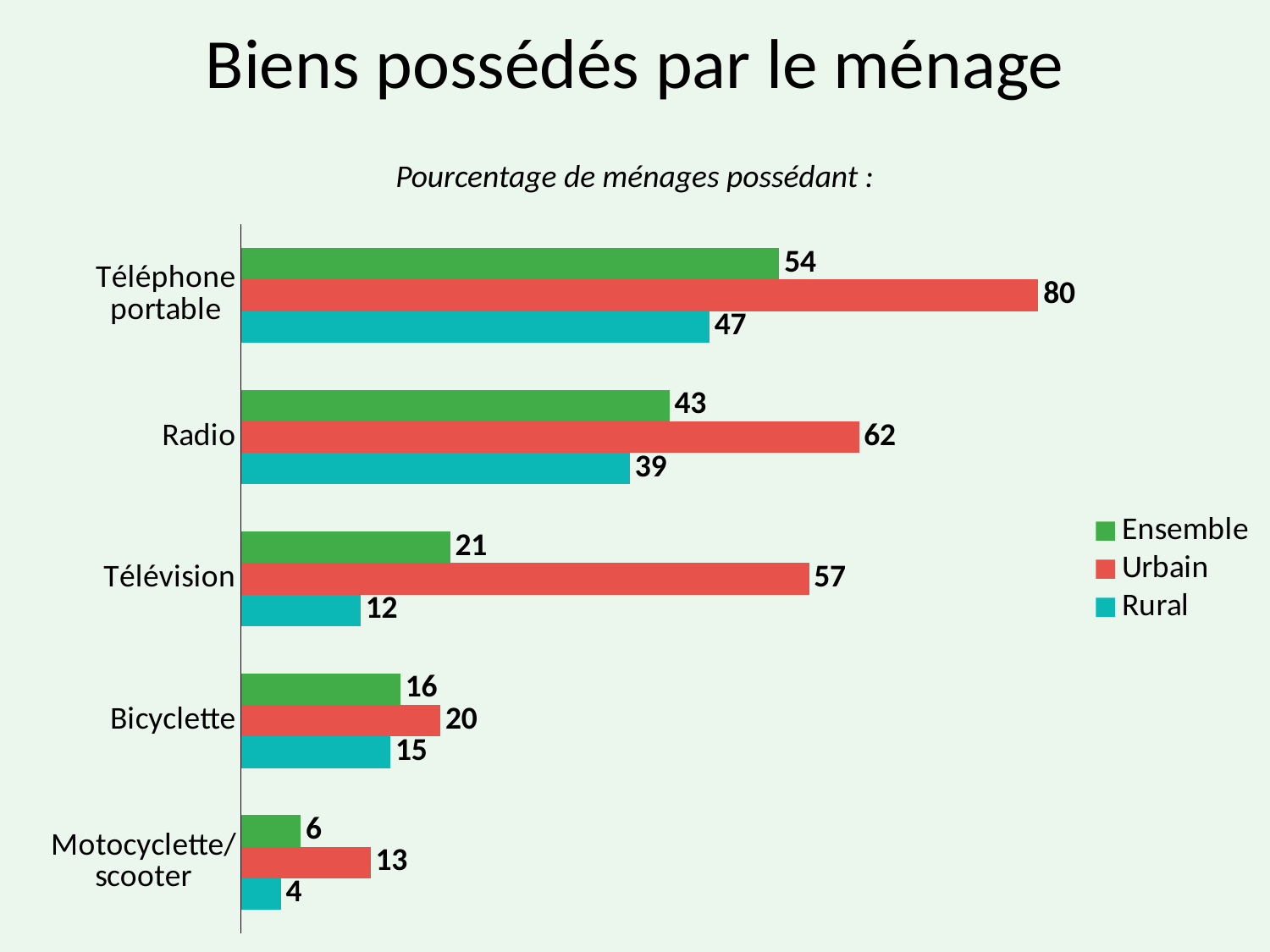

# Biens possédés par le ménage
Pourcentage de ménages possédant :

### Chart

| Category | Rural | Urbain | Ensemble |
|---|---|---|---|
| Motocyclette/
scooter | 4.0 | 13.0 | 6.0 |
| Bicyclette | 15.0 | 20.0 | 16.0 |
| Télévision | 12.0 | 57.0 | 21.0 |
| Radio | 39.0 | 62.0 | 43.0 |
| Téléphone portable | 47.0 | 80.0 | 54.0 |